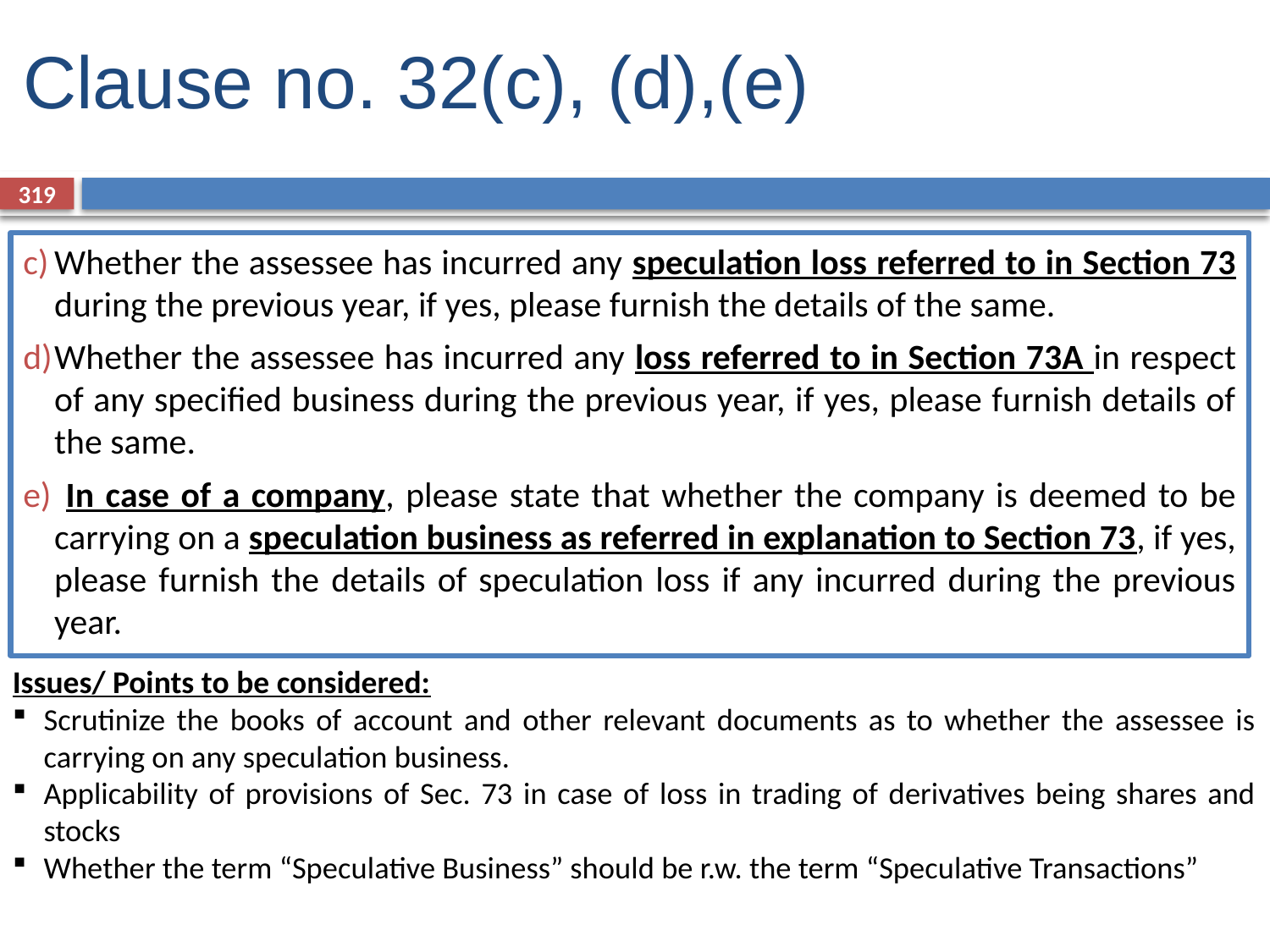

# Clause no. 32(c), (d),(e)
319
Whether the assessee has incurred any speculation loss referred to in Section 73 during the previous year, if yes, please furnish the details of the same.
Whether the assessee has incurred any loss referred to in Section 73A in respect of any specified business during the previous year, if yes, please furnish details of the same.
 In case of a company, please state that whether the company is deemed to be carrying on a speculation business as referred in explanation to Section 73, if yes, please furnish the details of speculation loss if any incurred during the previous year.
Issues/ Points to be considered:
Scrutinize the books of account and other relevant documents as to whether the assessee is carrying on any speculation business.
Applicability of provisions of Sec. 73 in case of loss in trading of derivatives being shares and stocks
Whether the term “Speculative Business” should be r.w. the term “Speculative Transactions”